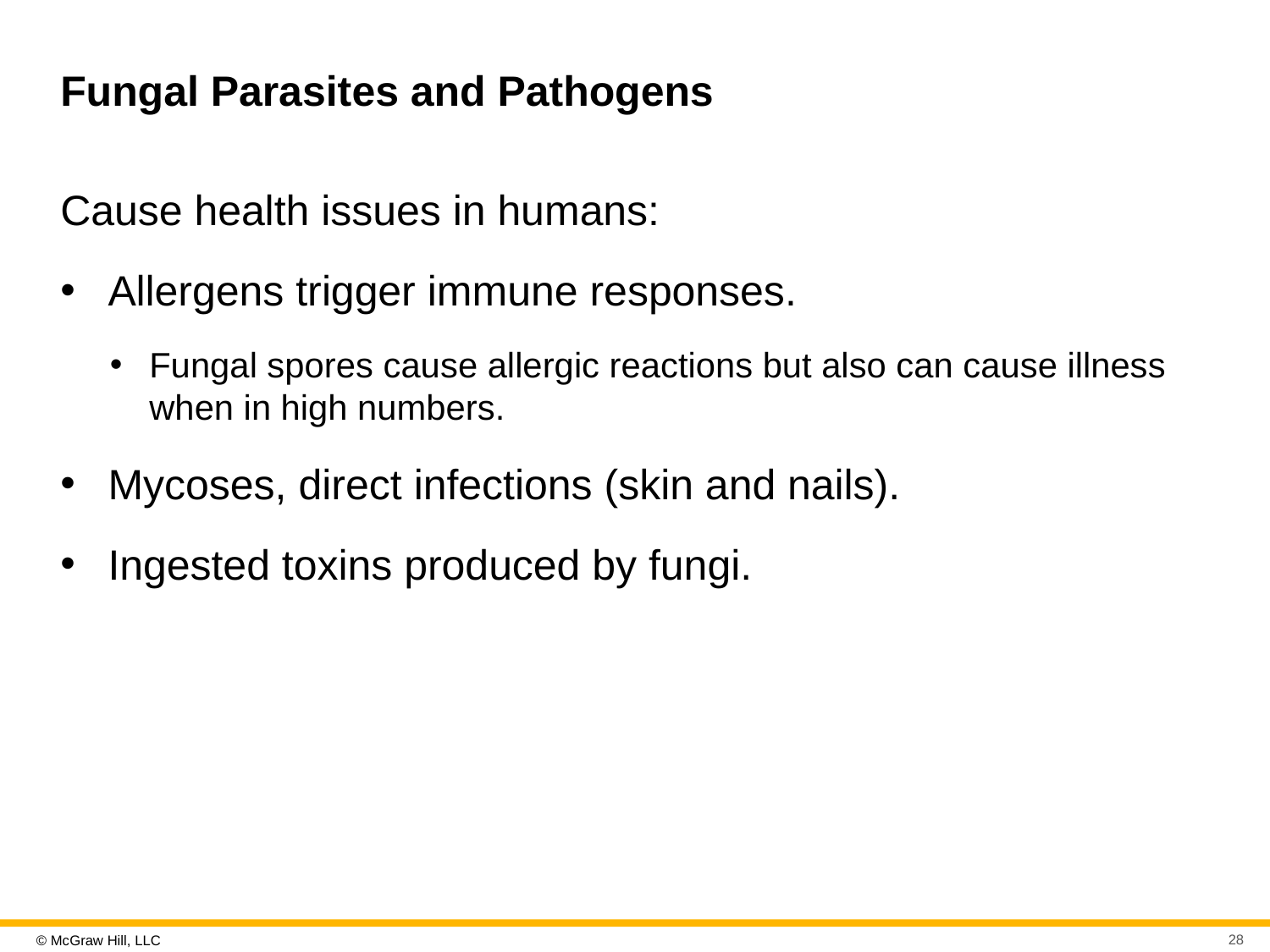

# Fungal Parasites and Pathogens
Cause health issues in humans:
Allergens trigger immune responses.
Fungal spores cause allergic reactions but also can cause illness when in high numbers.
Mycoses, direct infections (skin and nails).
Ingested toxins produced by fungi.
28